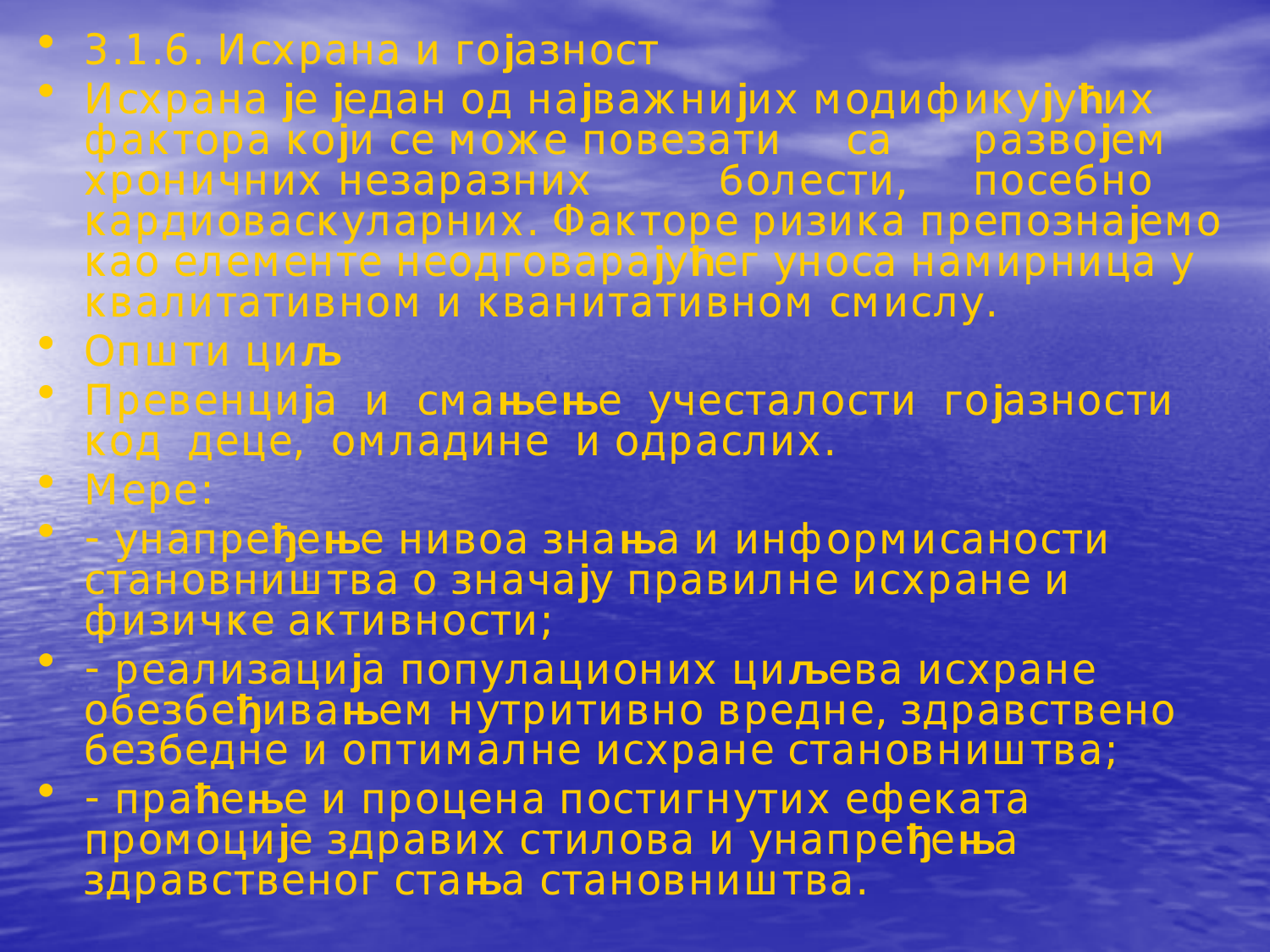

3.1.6. Исхрана и гојазност
Исхрана је један од најважнијих модификујућих фактора који се може повезати	са	развојем	хроничних	незаразних	болести,	посебно кардиоваскуларних. Факторе ризика препознајемо као елементе неодговарајућег уноса намирница у квалитативном и кванитативном смислу.
Општи циљ
Превенција  и  смањење  учесталости  гојазности  код  деце,  омладине  и одраслих.
Мере:
- унапређење нивоа знања и информисаности становништва о значају правилне исхране и физичке активности;
- реализација популационих циљева исхране обезбеђивањем нутритивно вредне, здравствено безбедне и оптималне исхране становништва;
- праћење и процена постигнутих ефеката промоције здравих стилова и унапређења здравственог стања становништва.